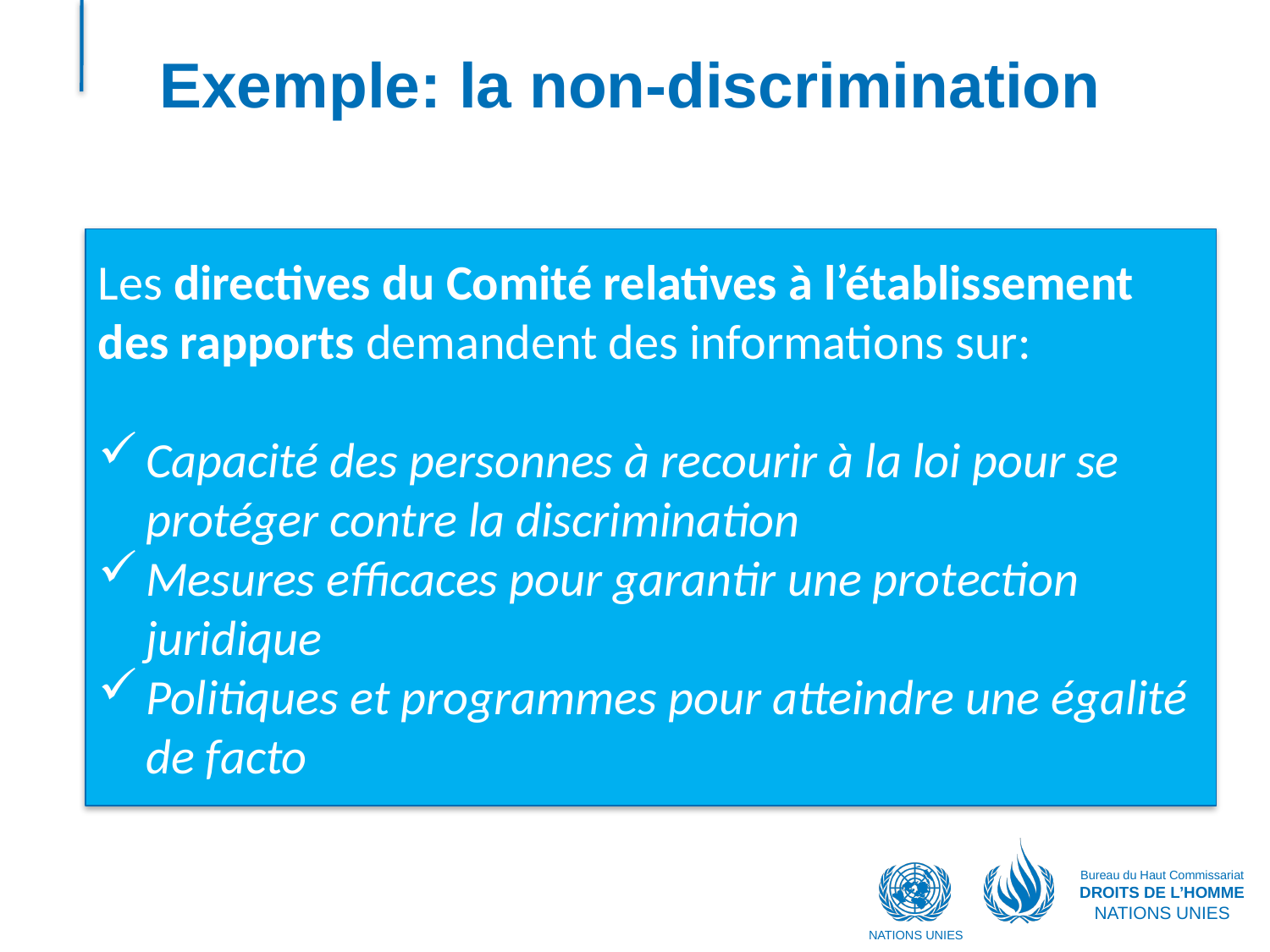

# Exemple: la non-discrimination

Les directives du Comité relatives à l’établissement des rapports demandent des informations sur:

Capacité des personnes à recourir à la loi pour se protéger contre la discrimination
Mesures efficaces pour garantir une protection juridique
Politiques et programmes pour atteindre une égalité de facto
Bureau du Haut Commissariat
DROITS DE L’HOMME
NATIONS UNIES
NATIONS UNIES